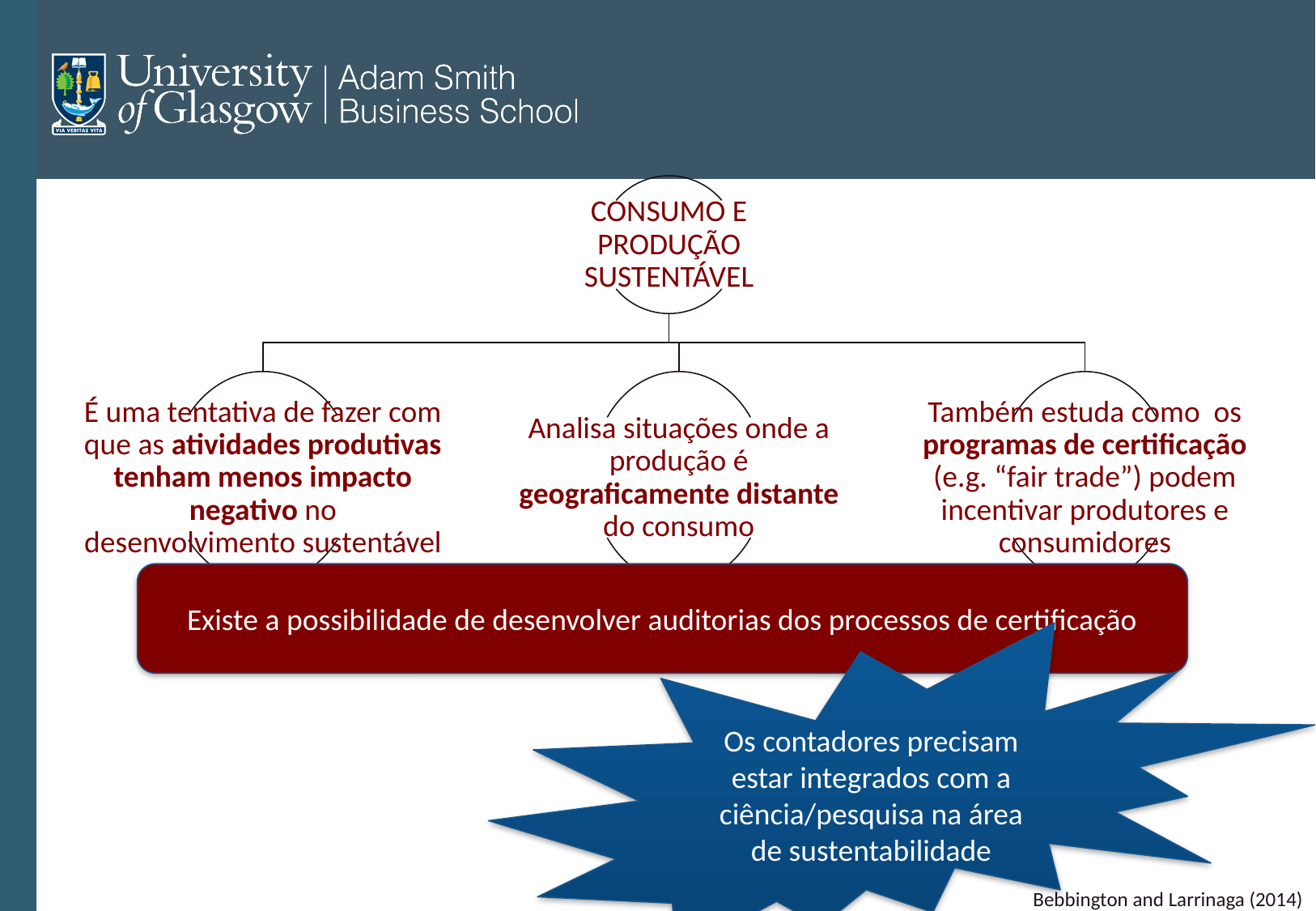

CONSUMO E PRODUÇÃO SUSTENTÁVEL
É uma tentativa de fazer com que as atividades produtivas tenham menos impacto negativo no desenvolvimento sustentável
Analisa situações onde a produção é geograficamente distante do consumo
Também estuda como  os programas de certificação (e.g. “fair trade”) podem incentivar produtores e consumidores
Existe a possibilidade de desenvolver auditorias dos processos de certificação
Os contadores precisam estar integrados com a ciência/pesquisa na área de sustentabilidade
Bebbington and Larrinaga (2014)